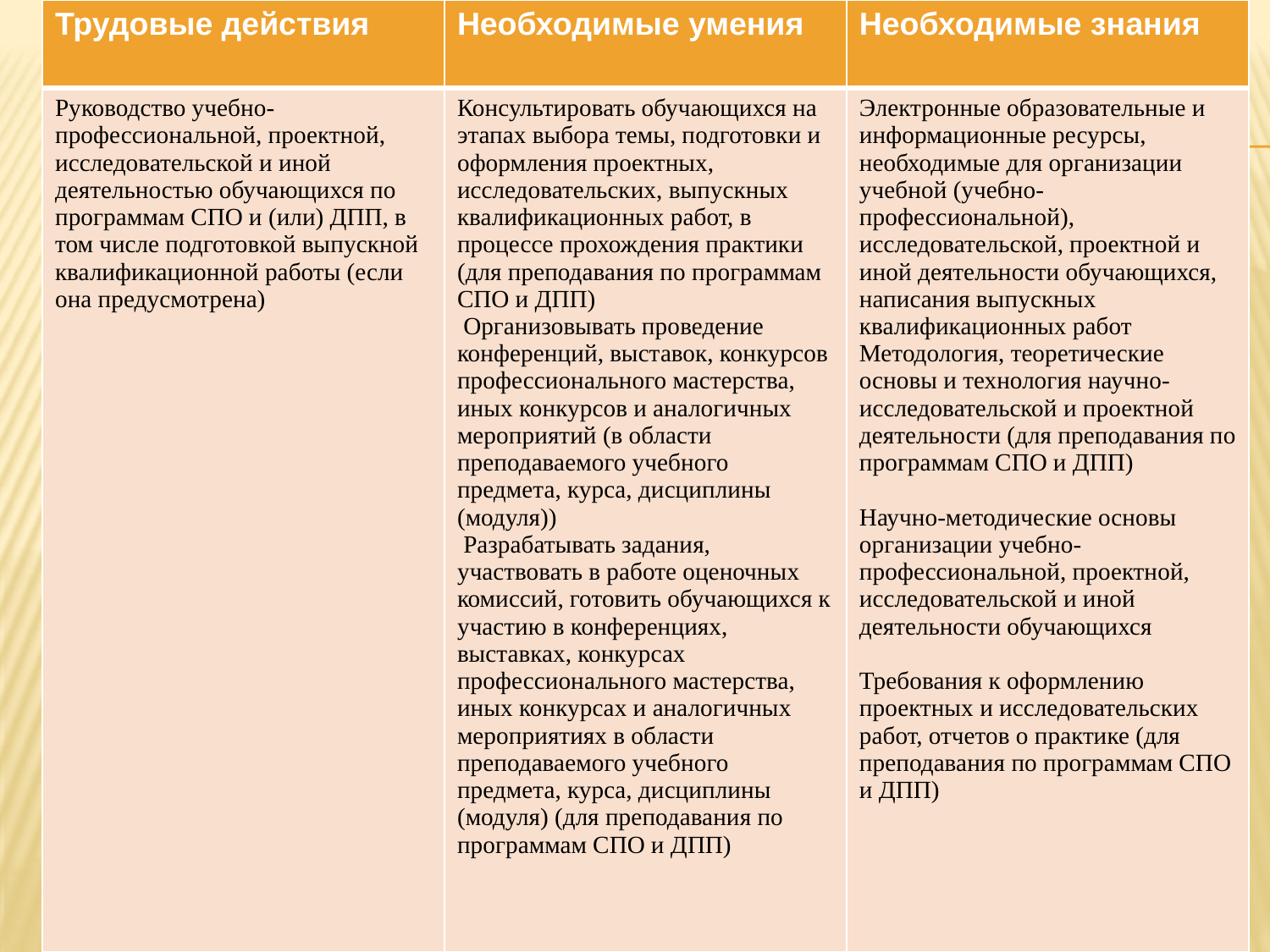

| Трудовые действия | Необходимые умения | Необходимые знания |
| --- | --- | --- |
| Руководство учебно-профессиональной, проектной, исследовательской и иной деятельностью обучающихся по программам СПО и (или) ДПП, в том числе подготовкой выпускной квалификационной работы (если она предусмотрена) | Консультировать обучающихся на этапах выбора темы, подготовки и оформления проектных, исследовательских, выпускных квалификационных работ, в процессе прохождения практики (для преподавания по программам СПО и ДПП)  Организовывать проведение конференций, выставок, конкурсов профессионального мастерства, иных конкурсов и аналогичных мероприятий (в области преподаваемого учебного предмета, курса, дисциплины (модуля))  Разрабатывать задания, участвовать в работе оценочных комиссий, готовить обучающихся к участию в конференциях, выставках, конкурсах профессионального мастерства, иных конкурсах и аналогичных мероприятиях в области преподаваемого учебного предмета, курса, дисциплины (модуля) (для преподавания по программам СПО и ДПП) | Электронные образовательные и информационные ресурсы, необходимые для организации учебной (учебно-профессиональной), исследовательской, проектной и иной деятельности обучающихся, написания выпускных квалификационных работ Методология, теоретические основы и технология научно-исследовательской и проектной деятельности (для преподавания по программам СПО и ДПП)   Научно-методические основы организации учебно-профессиональной, проектной, исследовательской и иной деятельности обучающихся   Требования к оформлению проектных и исследовательских работ, отчетов о практике (для преподавания по программам СПО и ДПП) |